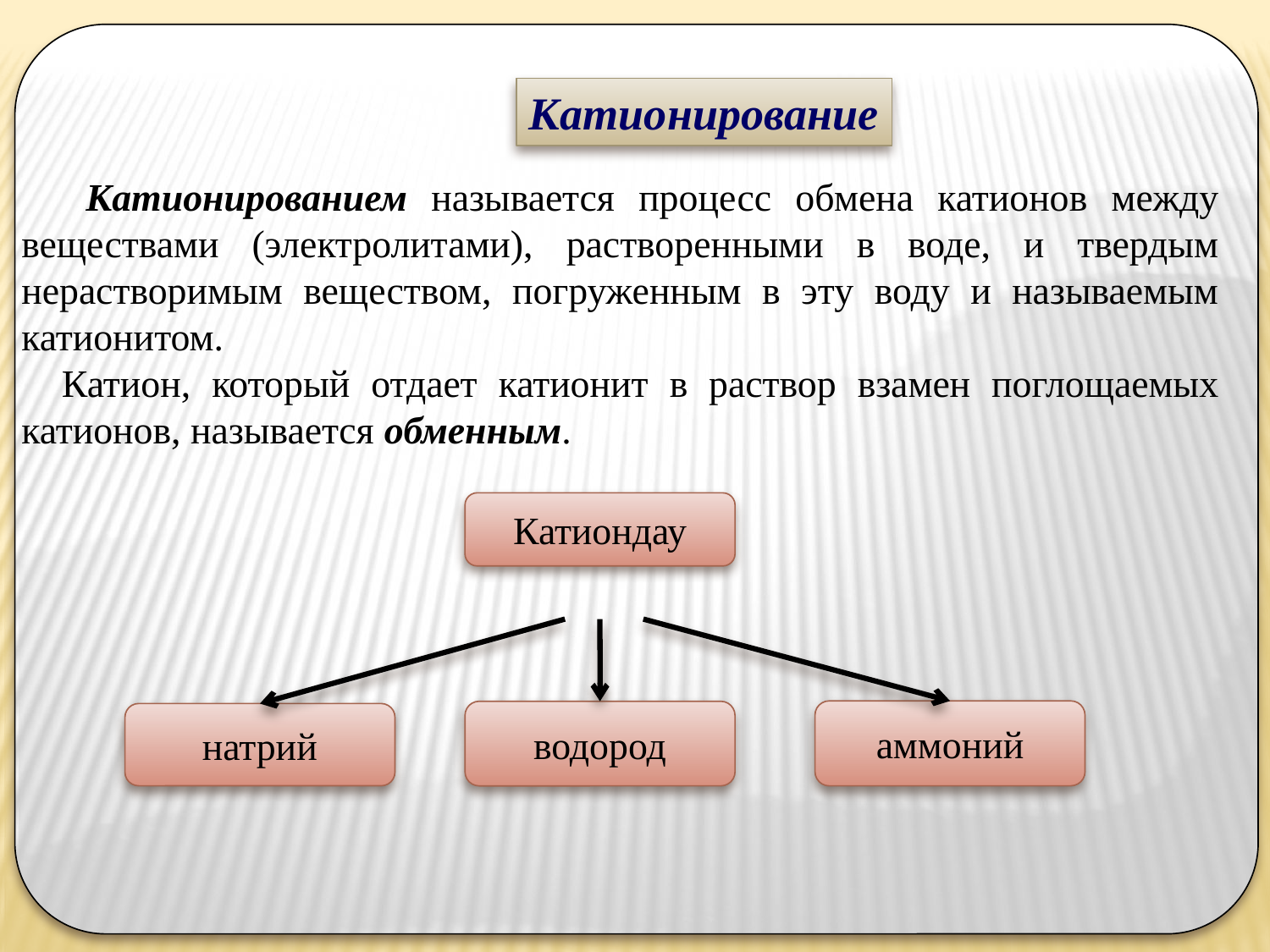

Катионирование
 Катионированием называется процесс обмена катионов между веществами (электролитами), растворенными в воде, и твердым нерастворимым веществом, погруженным в эту воду и называемым катионитом.
Катион, который отдает катионит в раствор взамен поглощаемых катионов, называется обменным.
Катиондау

 аммоний

водород
натрий